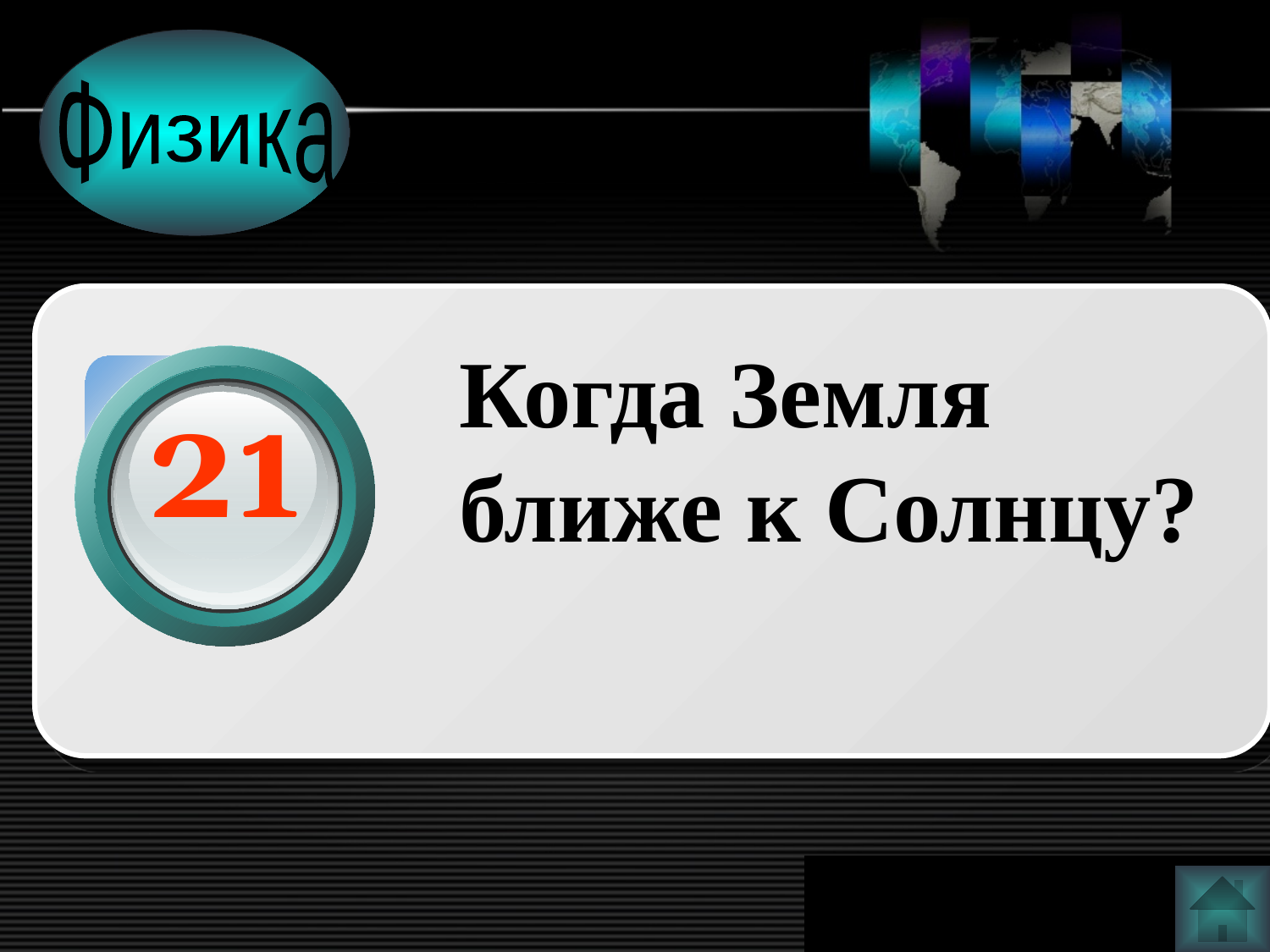

Физика

Когда Земля ближе к Солнцу?

21

www.themegallery.com